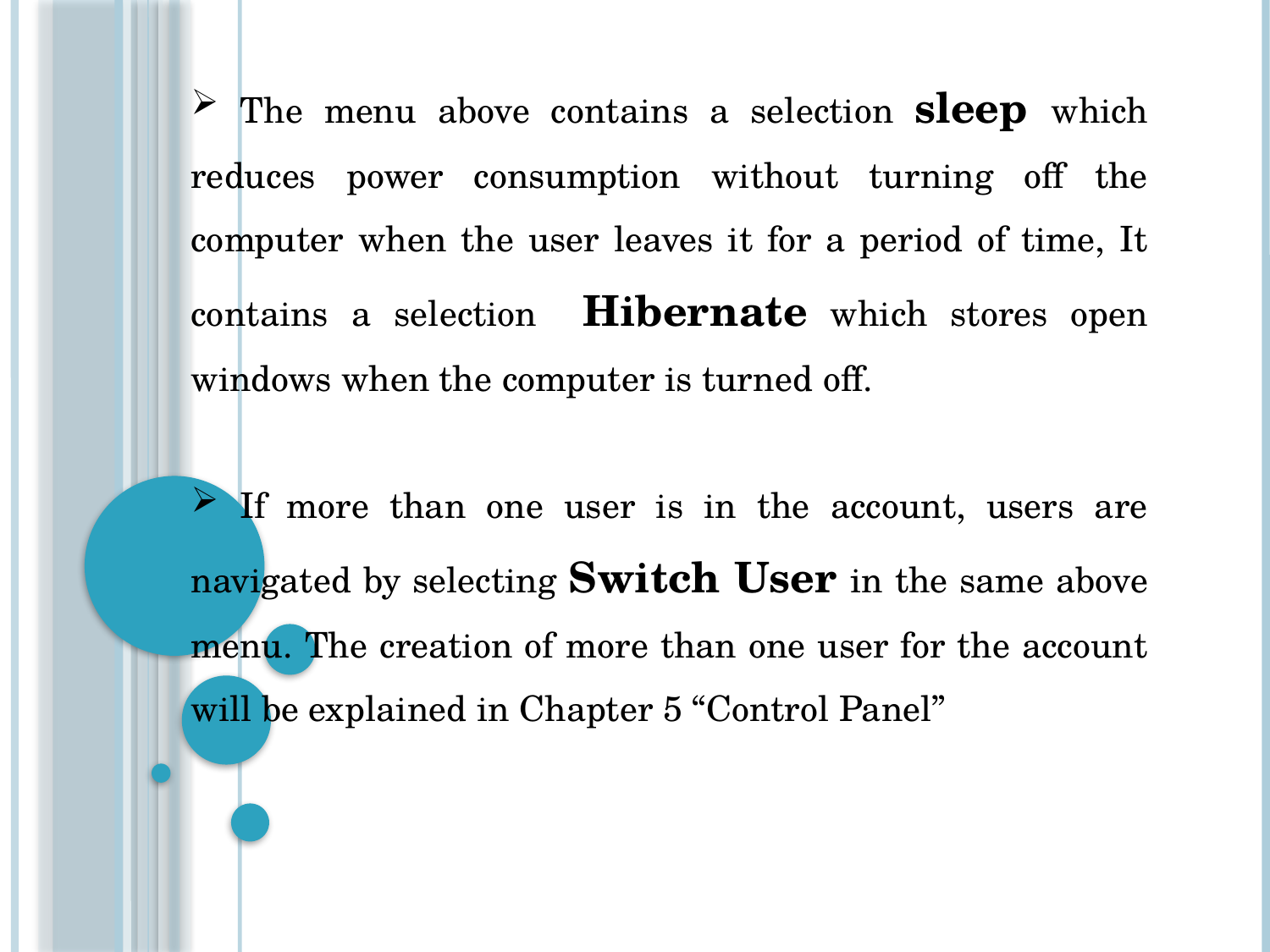

The menu above contains a selection sleep which reduces power consumption without turning off the computer when the user leaves it for a period of time, It contains a selection  Hibernate which stores open windows when the computer is turned off.

 If more than one user is in the account, users are navigated by selecting Switch User in the same above menu. The creation of more than one user for the account will be explained in Chapter 5 “Control Panel”